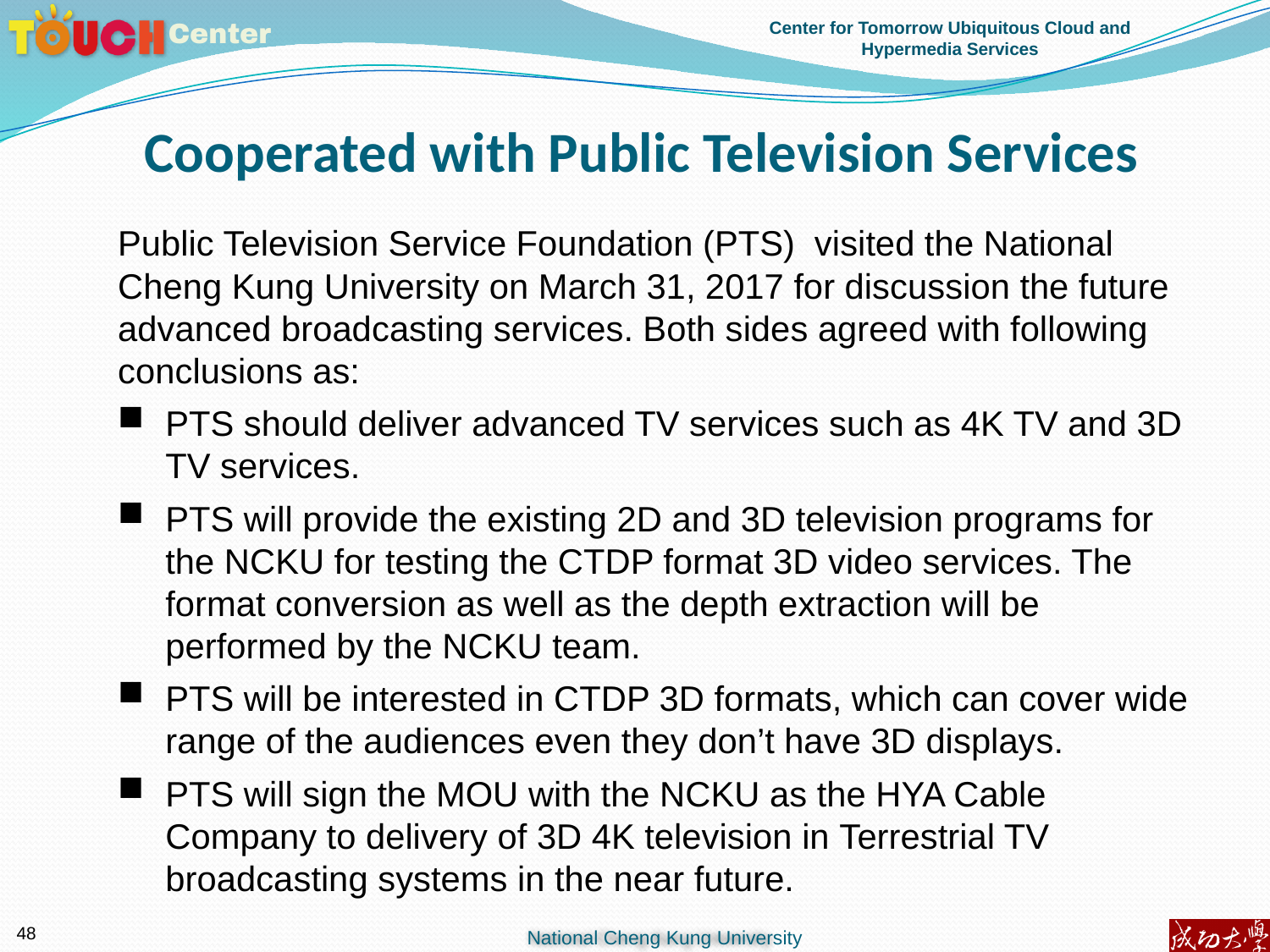

# Cooperated with Public Television Services
Public Television Service Foundation (PTS)  visited the National Cheng Kung University on March 31, 2017 for discussion the future advanced broadcasting services. Both sides agreed with following conclusions as:
PTS should deliver advanced TV services such as 4K TV and 3D TV services.
PTS will provide the existing 2D and 3D television programs for the NCKU for testing the CTDP format 3D video services. The format conversion as well as the depth extraction will be performed by the NCKU team.
PTS will be interested in CTDP 3D formats, which can cover wide range of the audiences even they don’t have 3D displays.
PTS will sign the MOU with the NCKU as the HYA Cable Company to delivery of 3D 4K television in Terrestrial TV broadcasting systems in the near future.